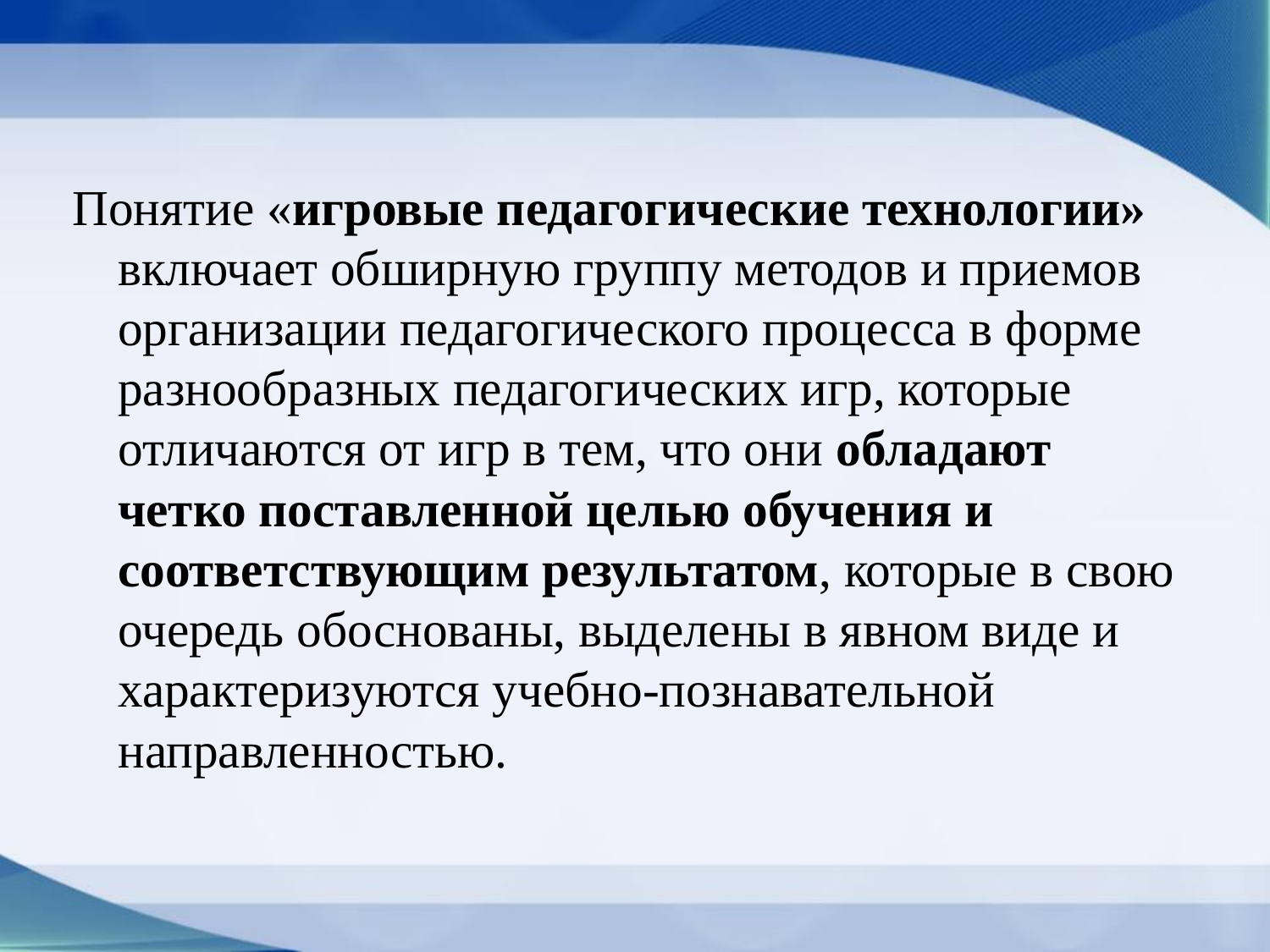

Понятие «игровые педагогические технологии»  включает обширную группу методов и приемов организации педагогического процесса в форме разнообразных педагогических игр, которые отличаются от игр в тем, что они обладают четко поставленной целью обучения и соответствующим результатом, которые в свою очередь обоснованы, выделены в явном виде и характеризуются учебно-познавательной направленностью.